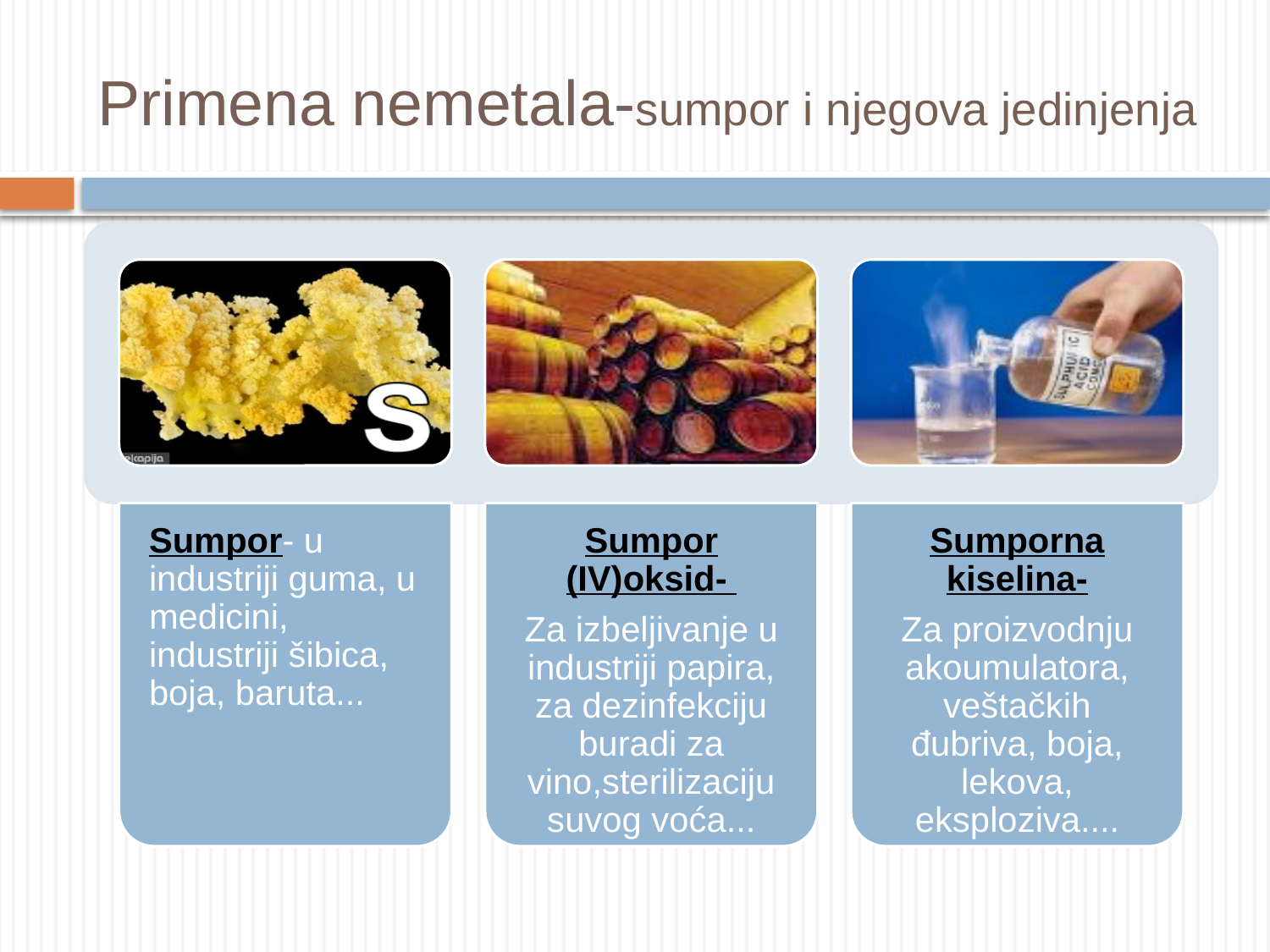

# Primena nemetala-sumpor i njegova jedinjenja
Sumpor- u industriji guma, u medicini, industriji šibica, boja, baruta...
Sumpor (IV)oksid-
Za izbeljivanje u industriji papira, za dezinfekciju buradi za vino,sterilizaciju suvog voća...
Sumporna kiselina-
Za proizvodnju akoumulatora, veštačkih đubriva, boja, lekova, eksploziva....